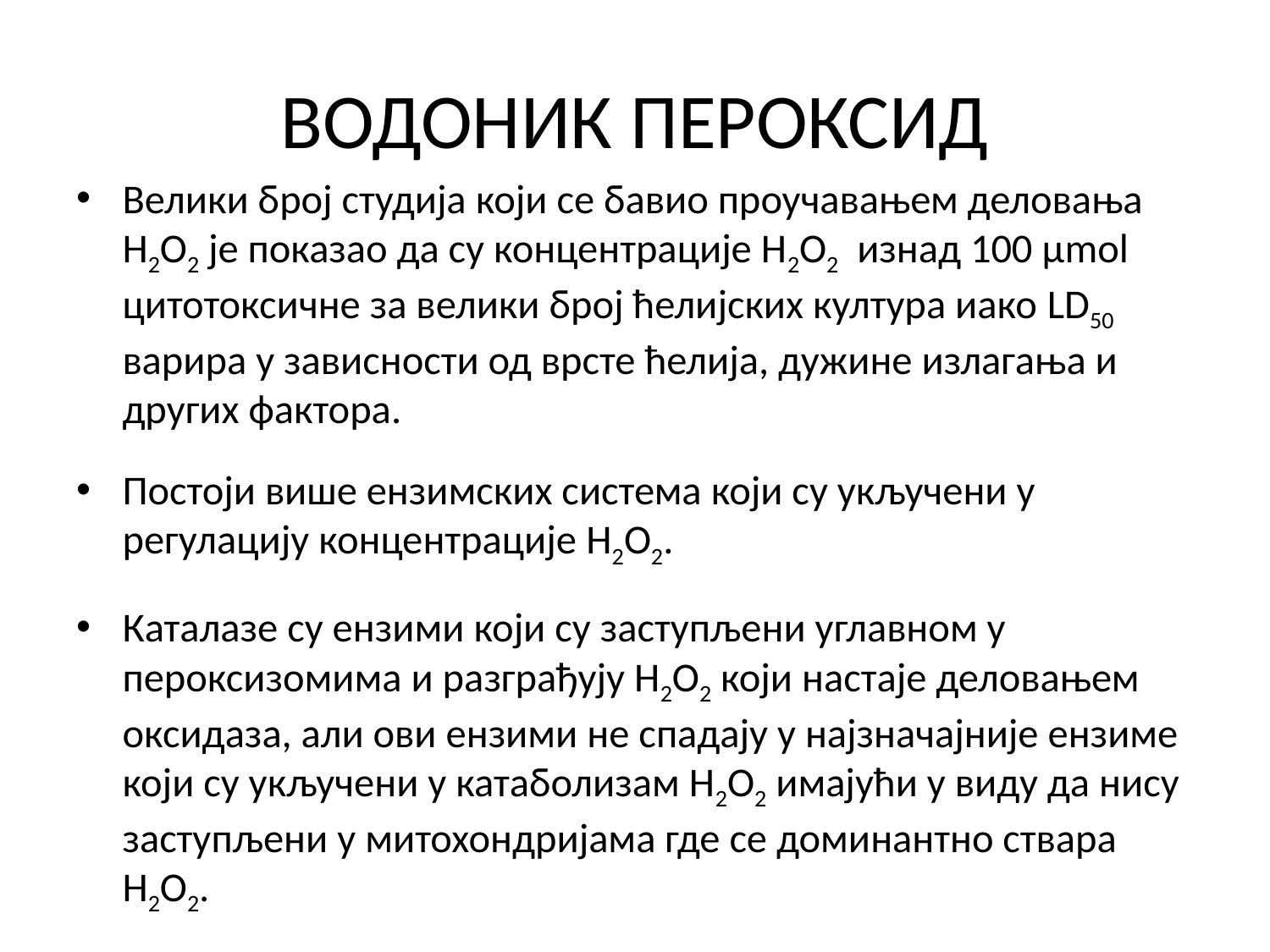

# ВОДОНИК ПЕРОКСИД
Велики број студија који се бавио проучавањем деловања H2O2 је показао да су концентрације H2O2 ­ изнад 100 μmol цитотоксичне за велики број ћелијских култура иако LD50 варира у зависности од врсте ћелија, дужине излагања и других фактора.

Постоји више ензимских система који су укључени у регулацију концентрације H2O2.

Каталазе су ензими који су заступљени углавном у пероксизомима и разграђују H2O2 који настаје деловањем оксидаза, али ови ензими не спадају у најзначајније ензиме који су укључени у катаболизам H2O2 имајући у виду да нису заступљени у митохондријама где се доминантно ствара H2O2.